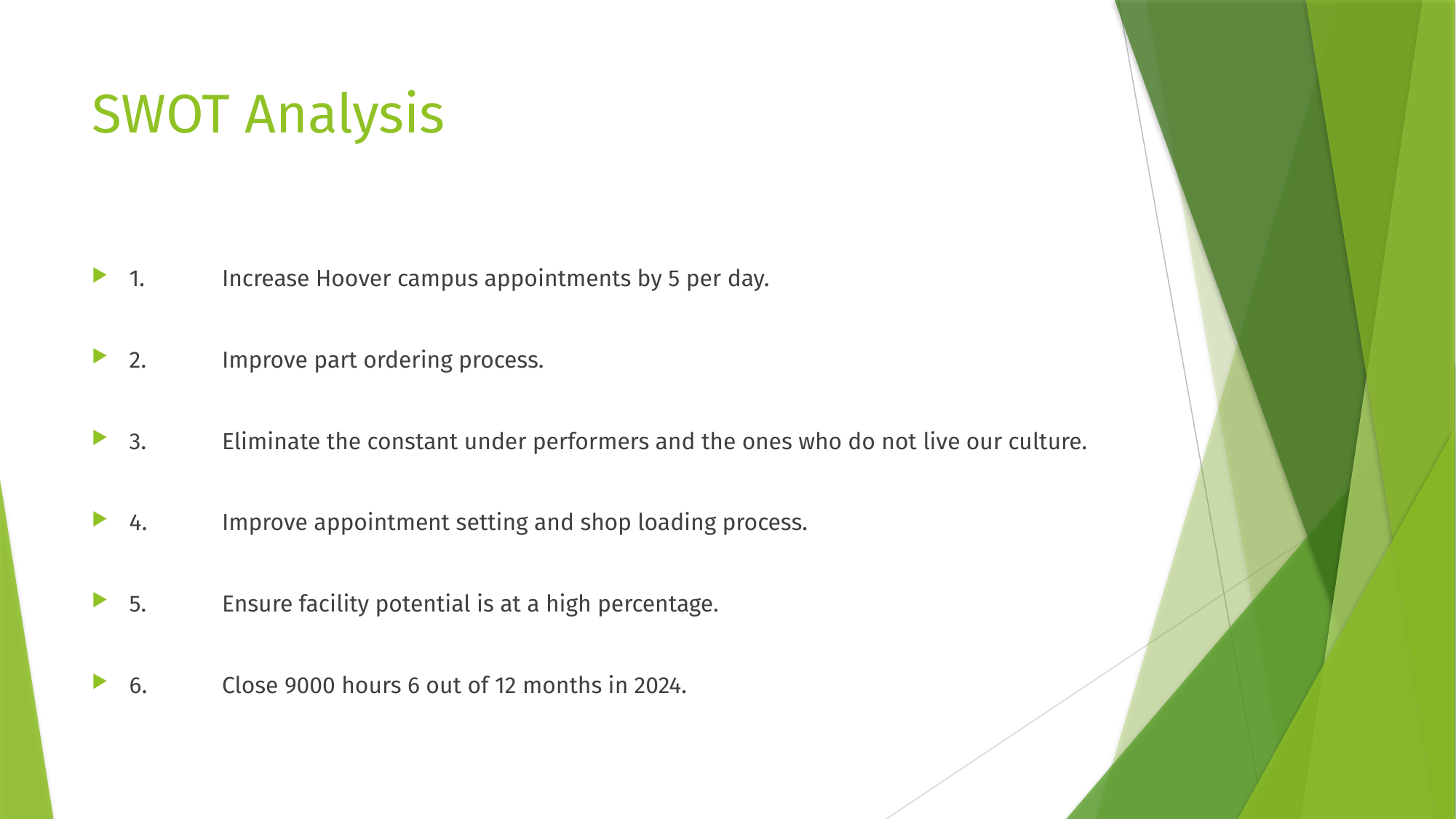

# SWOT Analysis
1.	Increase Hoover campus appointments by 5 per day.

2.	Improve part ordering process.

3.	Eliminate the constant under performers and the ones who do not live our culture.

4.	Improve appointment setting and shop loading process.

5.	Ensure facility potential is at a high percentage.

6.	Close 9000 hours 6 out of 12 months in 2024.